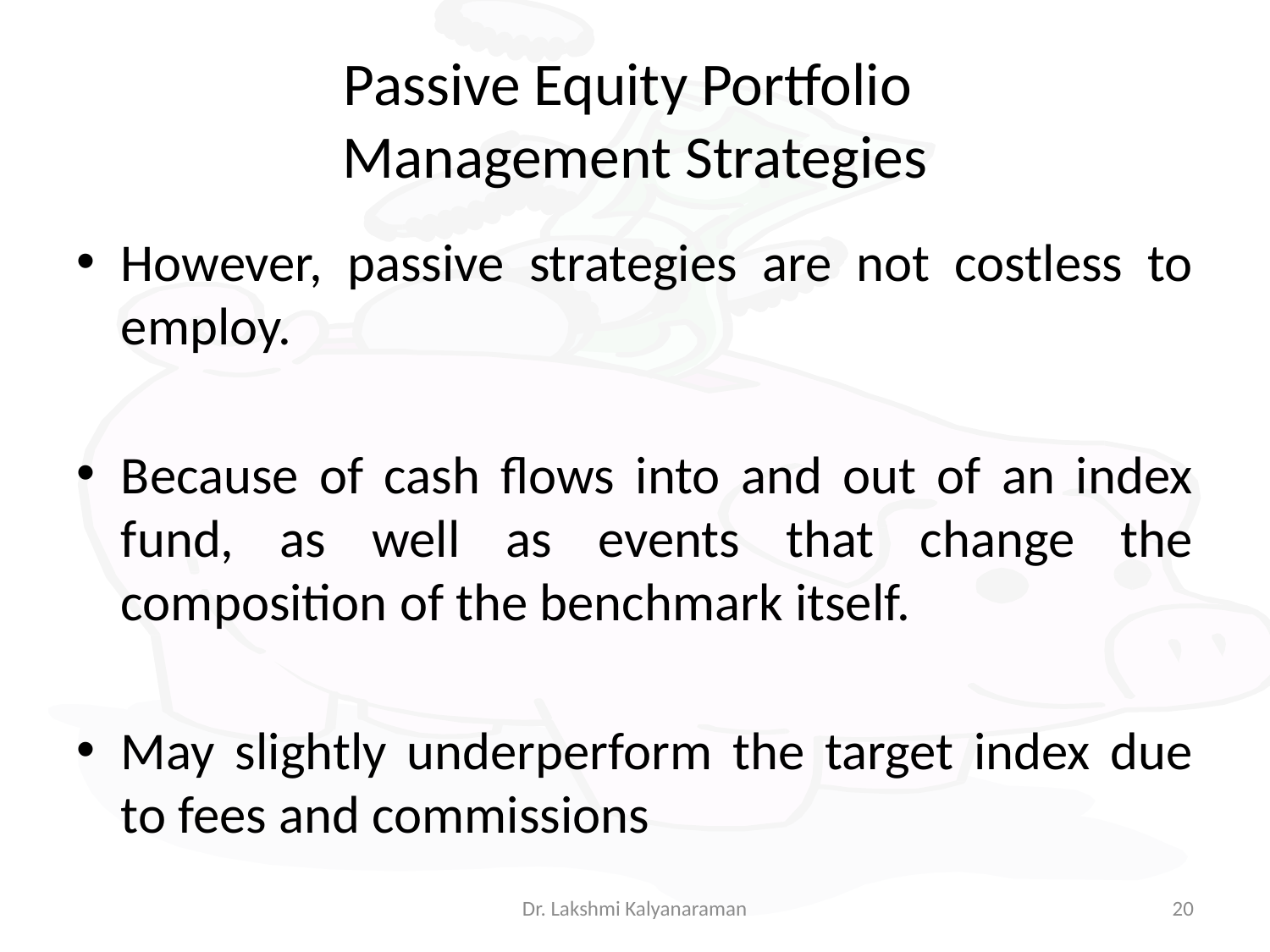

# Passive Equity Portfolio Management Strategies
However, passive strategies are not costless to employ.

Because of cash flows into and out of an index fund, as well as events that change the composition of the benchmark itself.

May slightly underperform the target index due to fees and commissions

Dr. Lakshmi Kalyanaraman
20